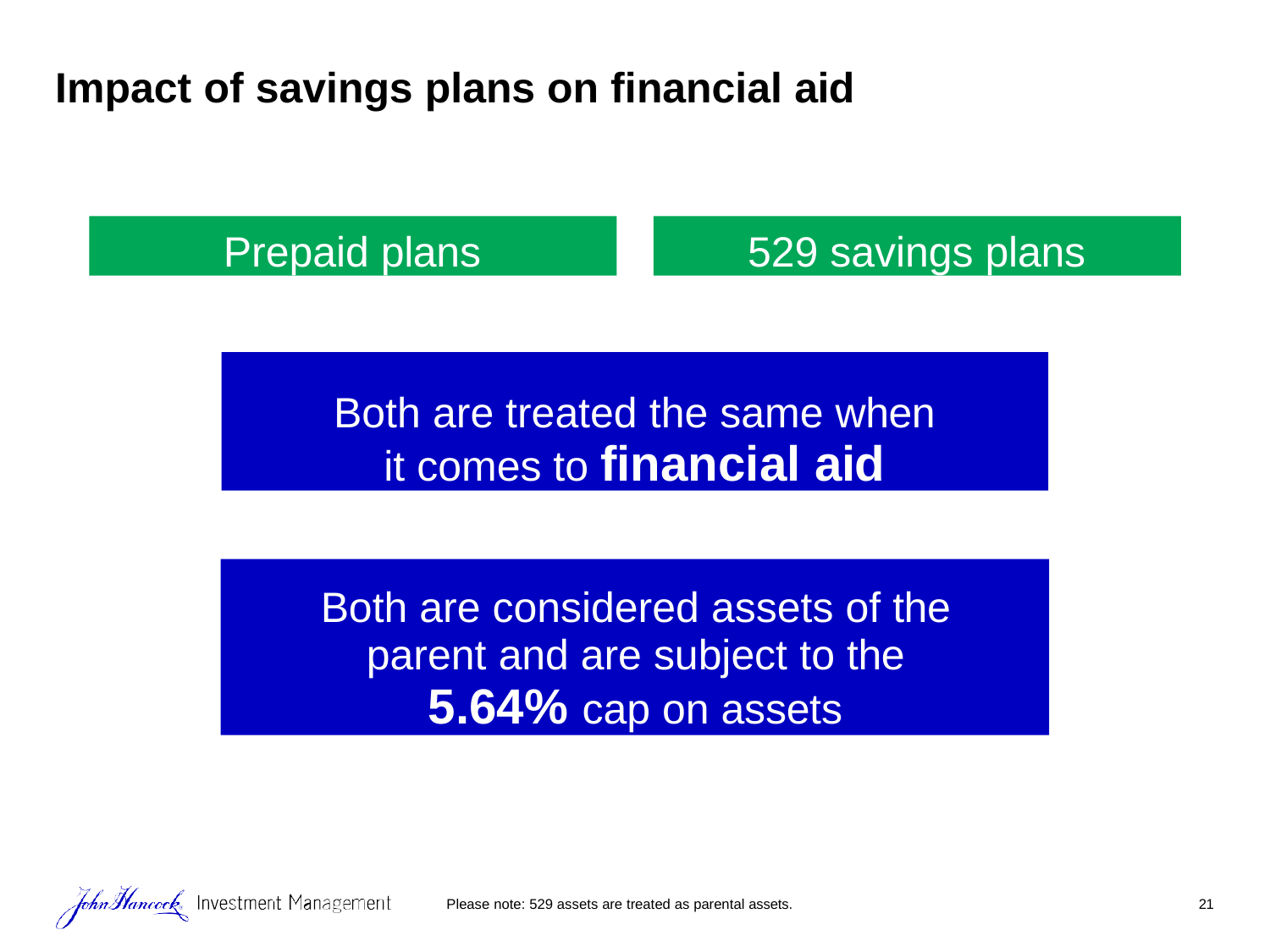

# Impact of savings plans on financial aid
Prepaid plans
529 savings plans
Both are treated the same when it comes to financial aid
Both are considered assets of the parent and are subject to the 5.64% cap on assets
21
Please note: 529 assets are treated as parental assets.